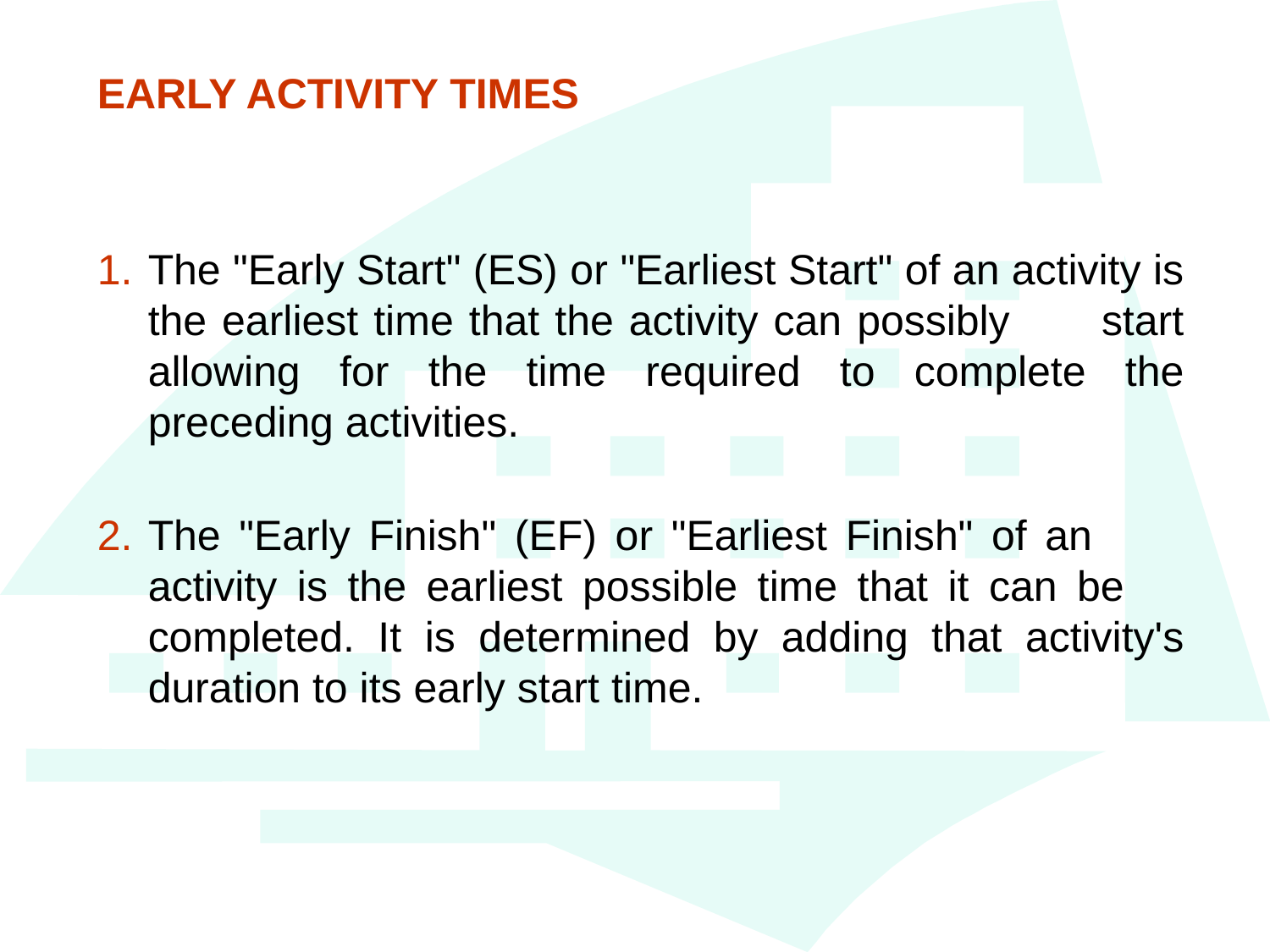

# EARLY ACTIVITY TIMES
The "Early Start" (ES) or "Earliest Start" of an activity is the earliest time that the activity can possibly      start allowing for the time required to complete the preceding activities.

The "Early Finish" (EF) or "Earliest Finish" of an      activity is the earliest possible time that it can be    completed. It is determined by adding that activity's duration to its early start time.
10/11/2012 9:03 AM